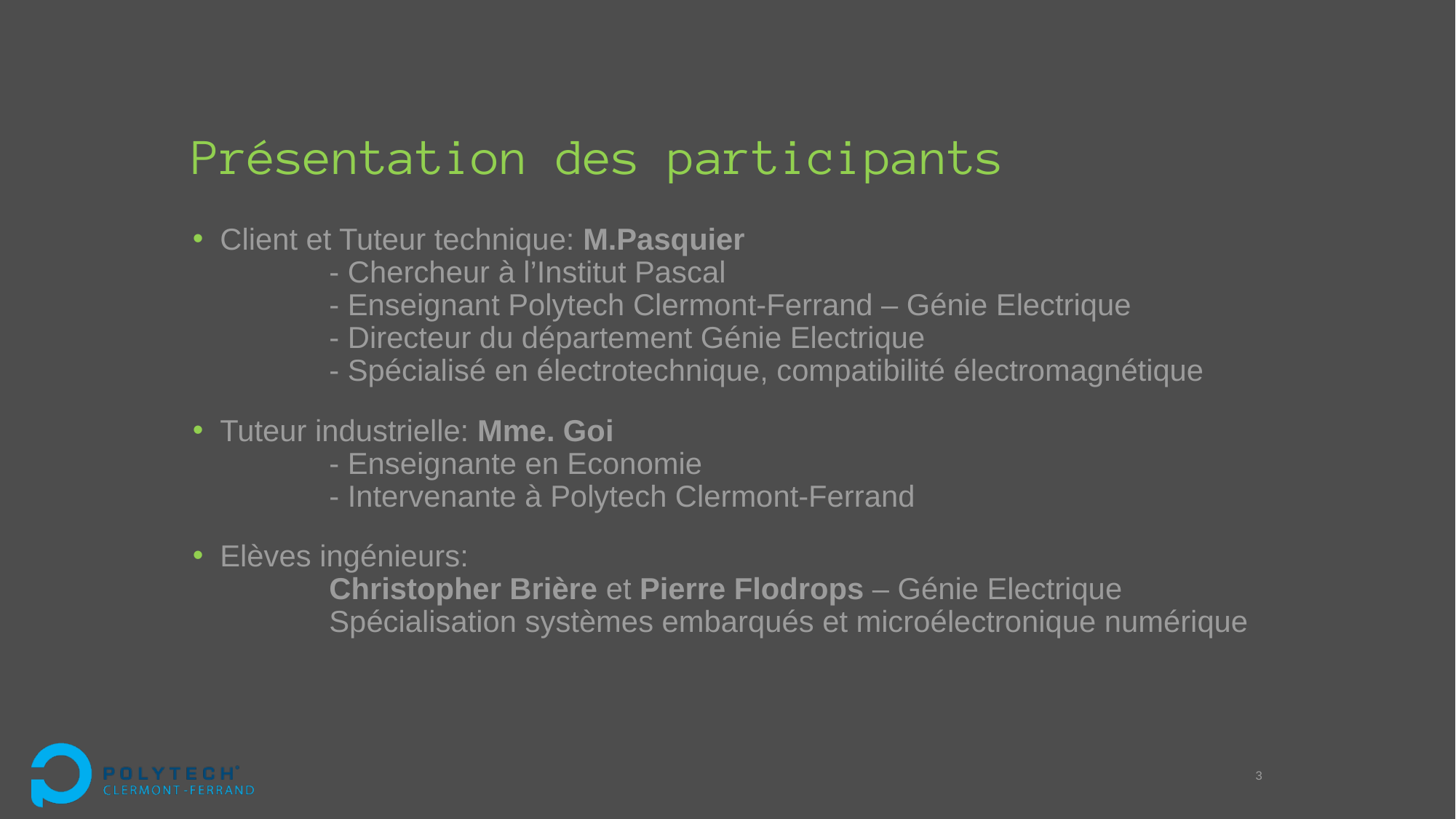

# Présentation des participants
Client et Tuteur technique: M.Pasquier
	- Chercheur à l’Institut Pascal
	- Enseignant Polytech Clermont-Ferrand – Génie Electrique
	- Directeur du département Génie Electrique
	- Spécialisé en électrotechnique, compatibilité électromagnétique
Tuteur industrielle: Mme. Goi
	- Enseignante en Economie
	- Intervenante à Polytech Clermont-Ferrand
Elèves ingénieurs:
	Christopher Brière et Pierre Flodrops – Génie Electrique
	Spécialisation systèmes embarqués et microélectronique numérique
3